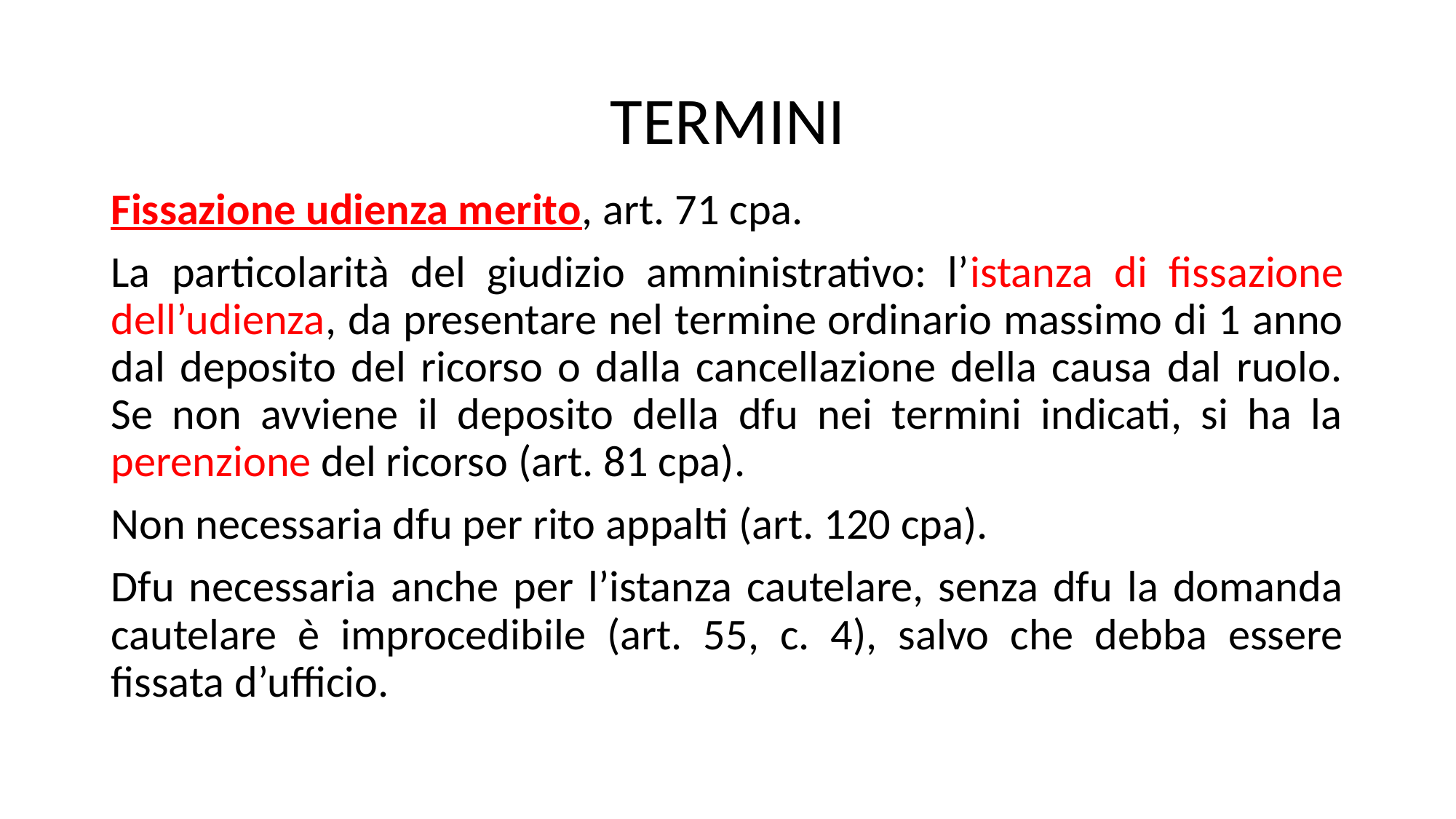

# TERMINI
Fissazione udienza merito, art. 71 cpa.
La particolarità del giudizio amministrativo: l’istanza di fissazione dell’udienza, da presentare nel termine ordinario massimo di 1 anno dal deposito del ricorso o dalla cancellazione della causa dal ruolo. Se non avviene il deposito della dfu nei termini indicati, si ha la perenzione del ricorso (art. 81 cpa).
Non necessaria dfu per rito appalti (art. 120 cpa).
Dfu necessaria anche per l’istanza cautelare, senza dfu la domanda cautelare è improcedibile (art. 55, c. 4), salvo che debba essere fissata d’ufficio.